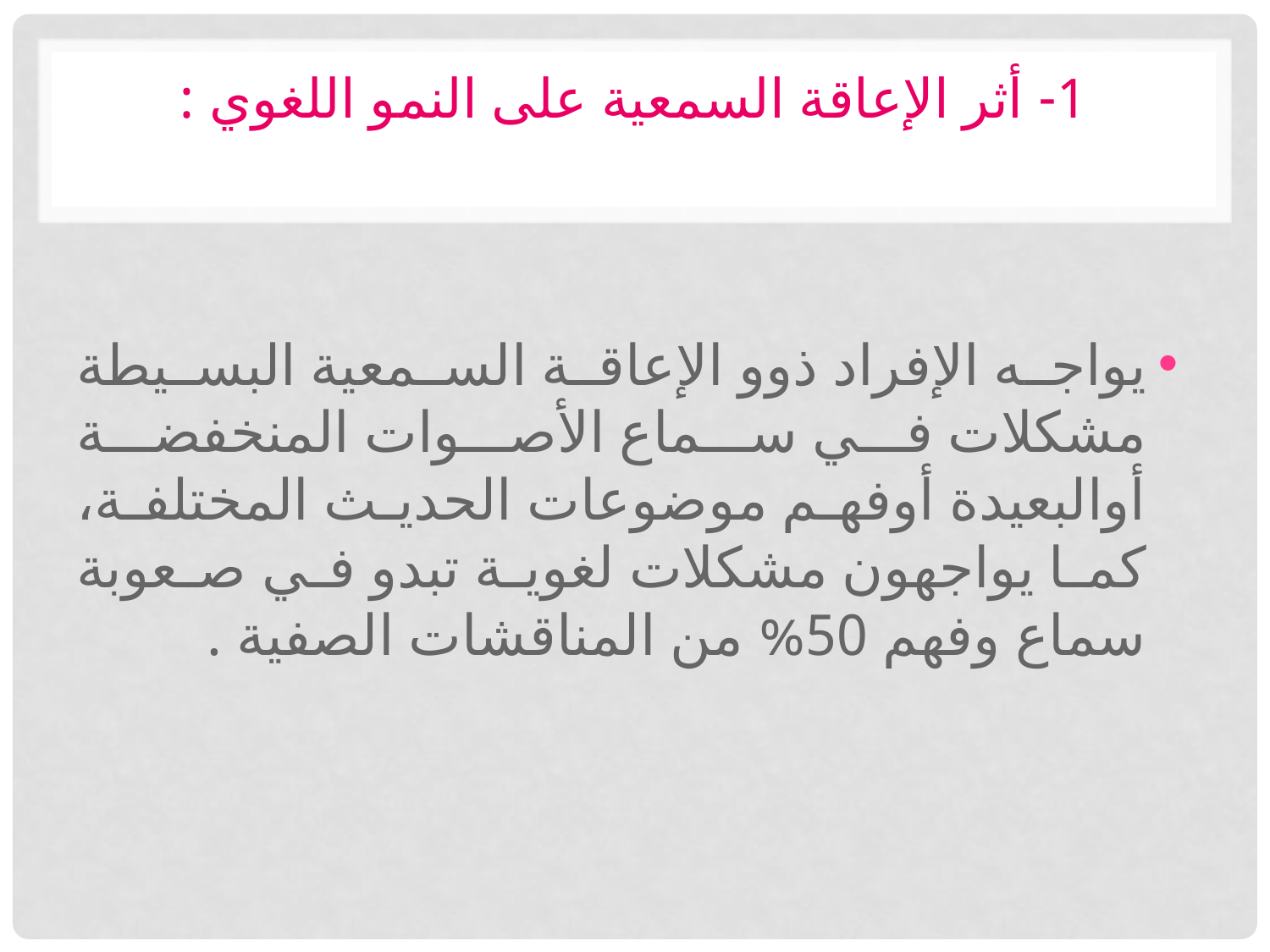

# 1- أثر الإعاقة السمعية على النمو اللغوي :

يواجه الإفراد ذوو الإعاقة السمعية البسيطة مشكلات في سماع الأصوات المنخفضة أوالبعيدة أوفهم موضوعات الحديث المختلفة، كما يواجهون مشكلات لغوية تبدو في صعوبة سماع وفهم 50% من المناقشات الصفية .